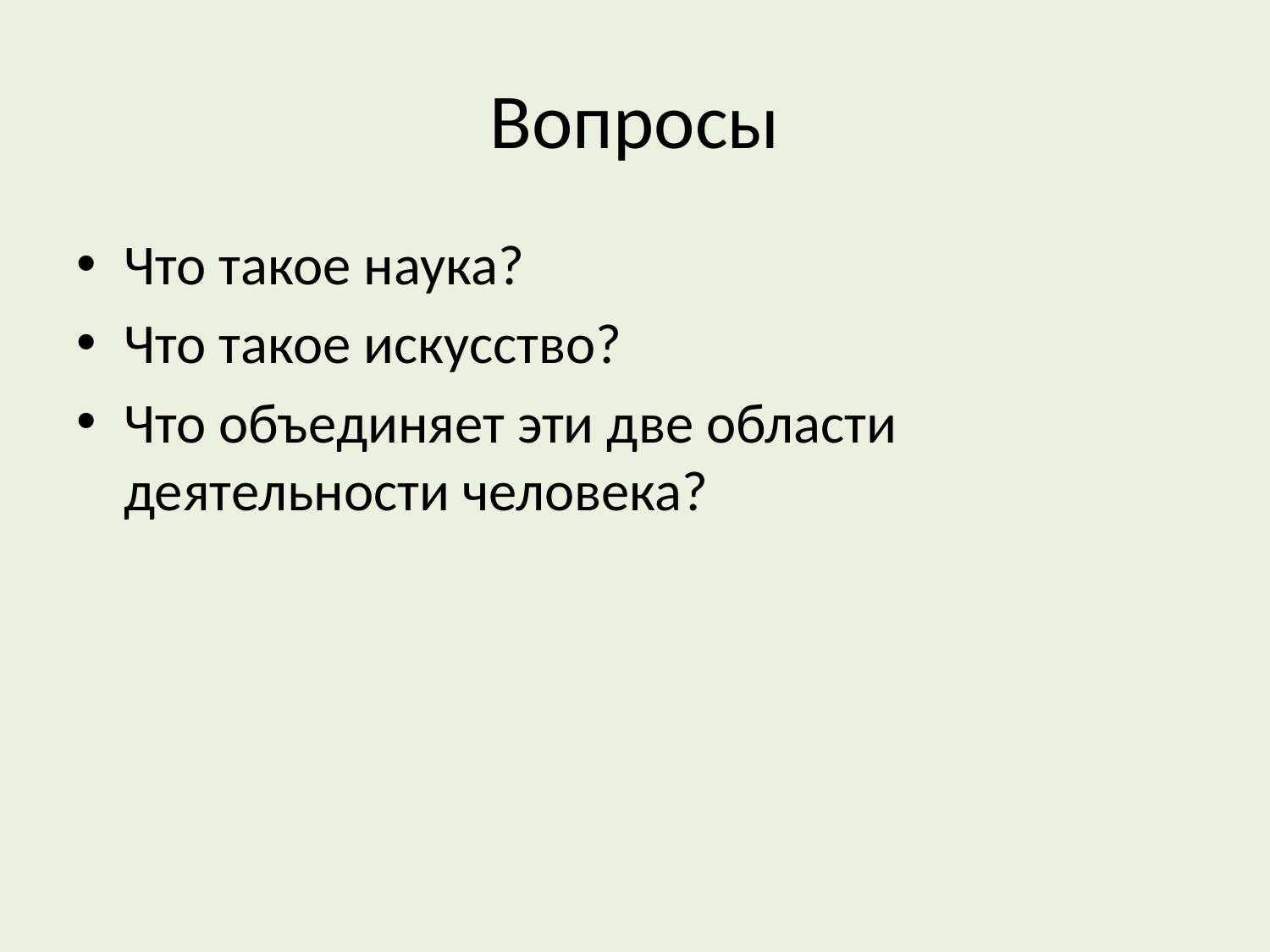

# Вопросы
Что такое наука?
Что такое искусство?
Что объединяет эти две области деятельности человека?